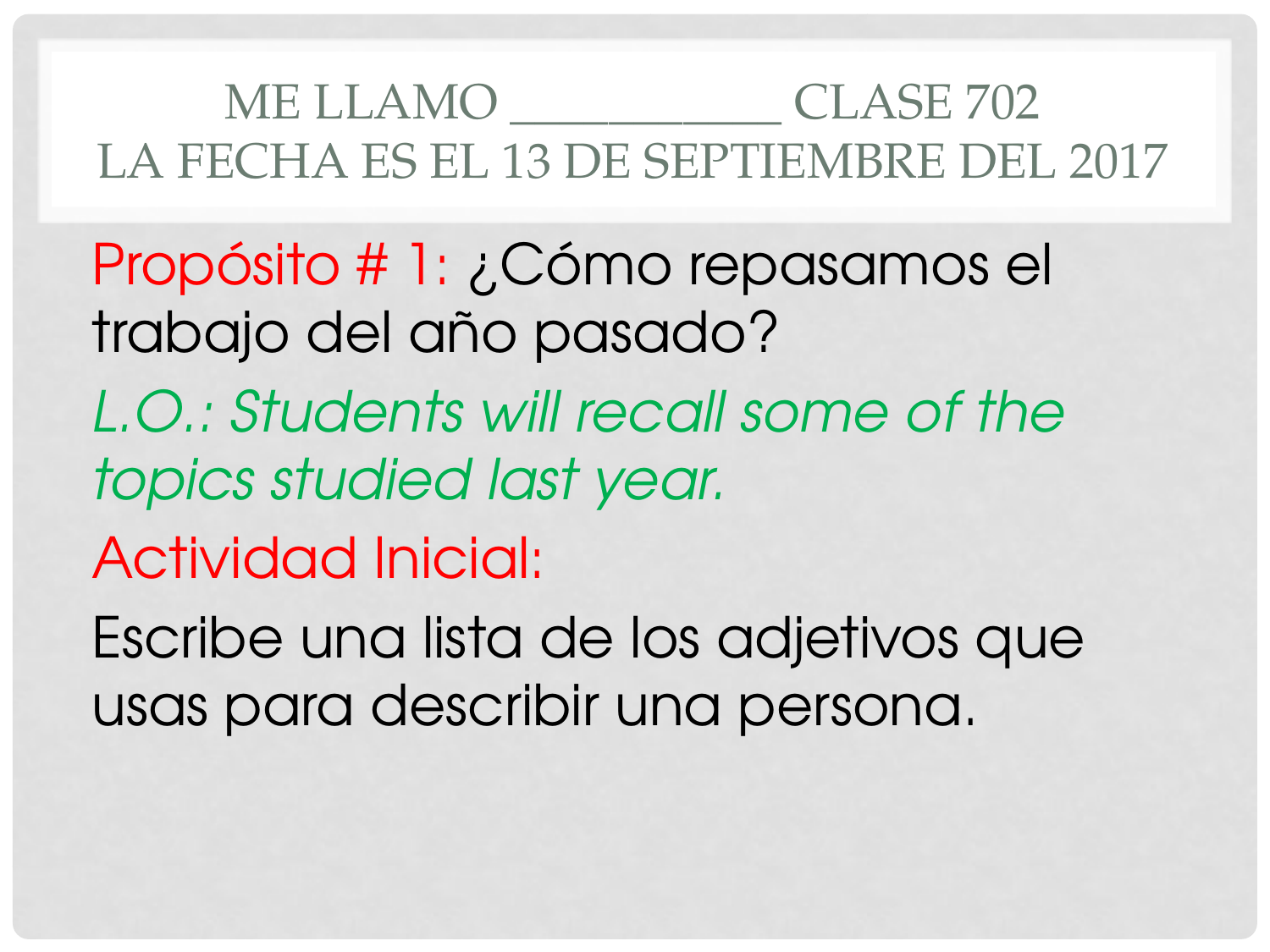

# Me llamo ___________ Clase 702 La fecha es el 13 de septiembre del 2017
Propósito # 1: ¿Cómo repasamos el trabajo del año pasado?
L.O.: Students will recall some of the topics studied last year.
Actividad Inicial:
Escribe una lista de los adjetivos que usas para describir una persona.